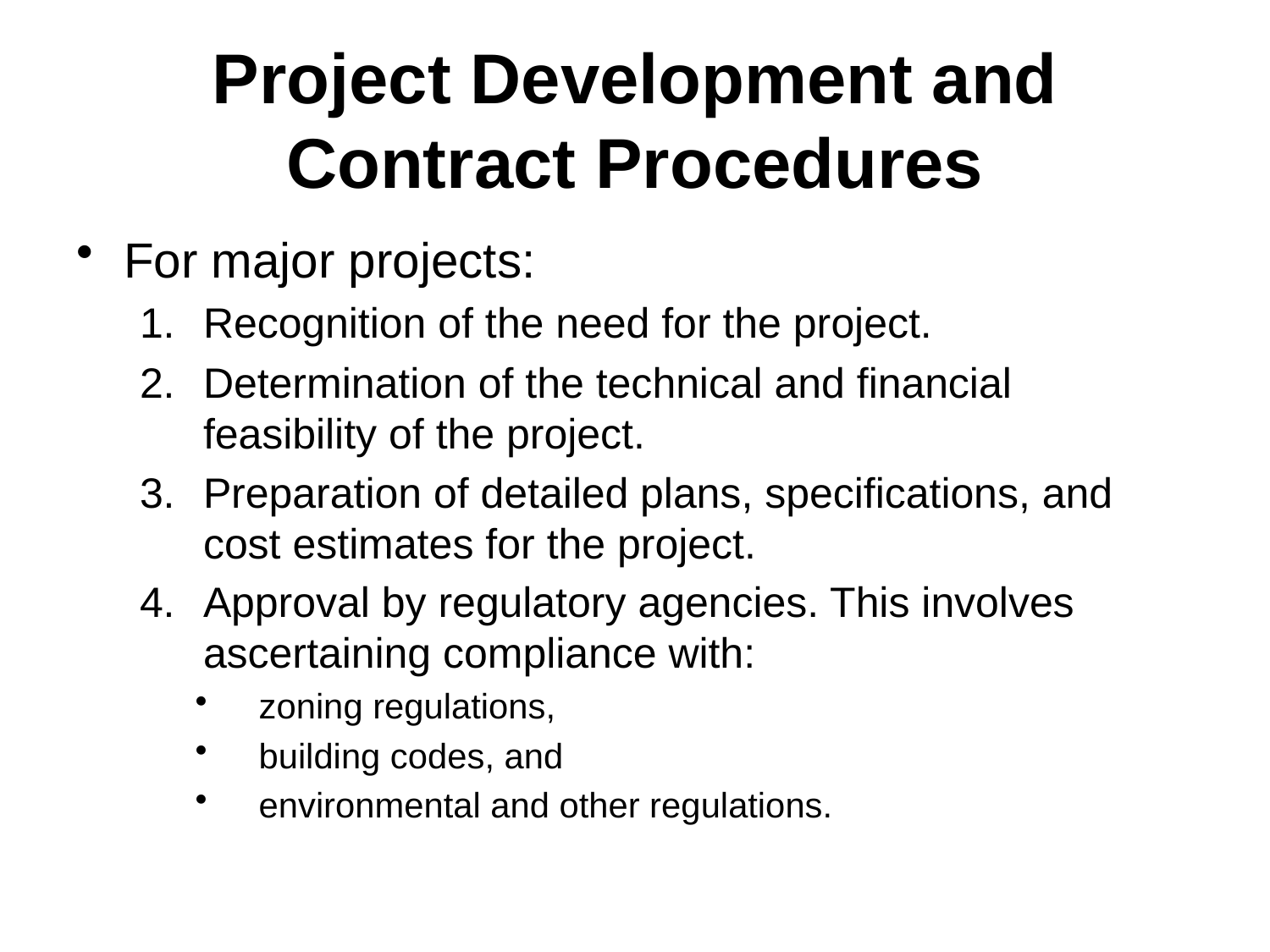

# Project Development and Contract Procedures
For major projects:
Recognition of the need for the project.
Determination of the technical and financial feasibility of the project.
Preparation of detailed plans, specifications, and cost estimates for the project.
Approval by regulatory agencies. This involves ascertaining compliance with:
zoning regulations,
building codes, and
environmental and other regulations.